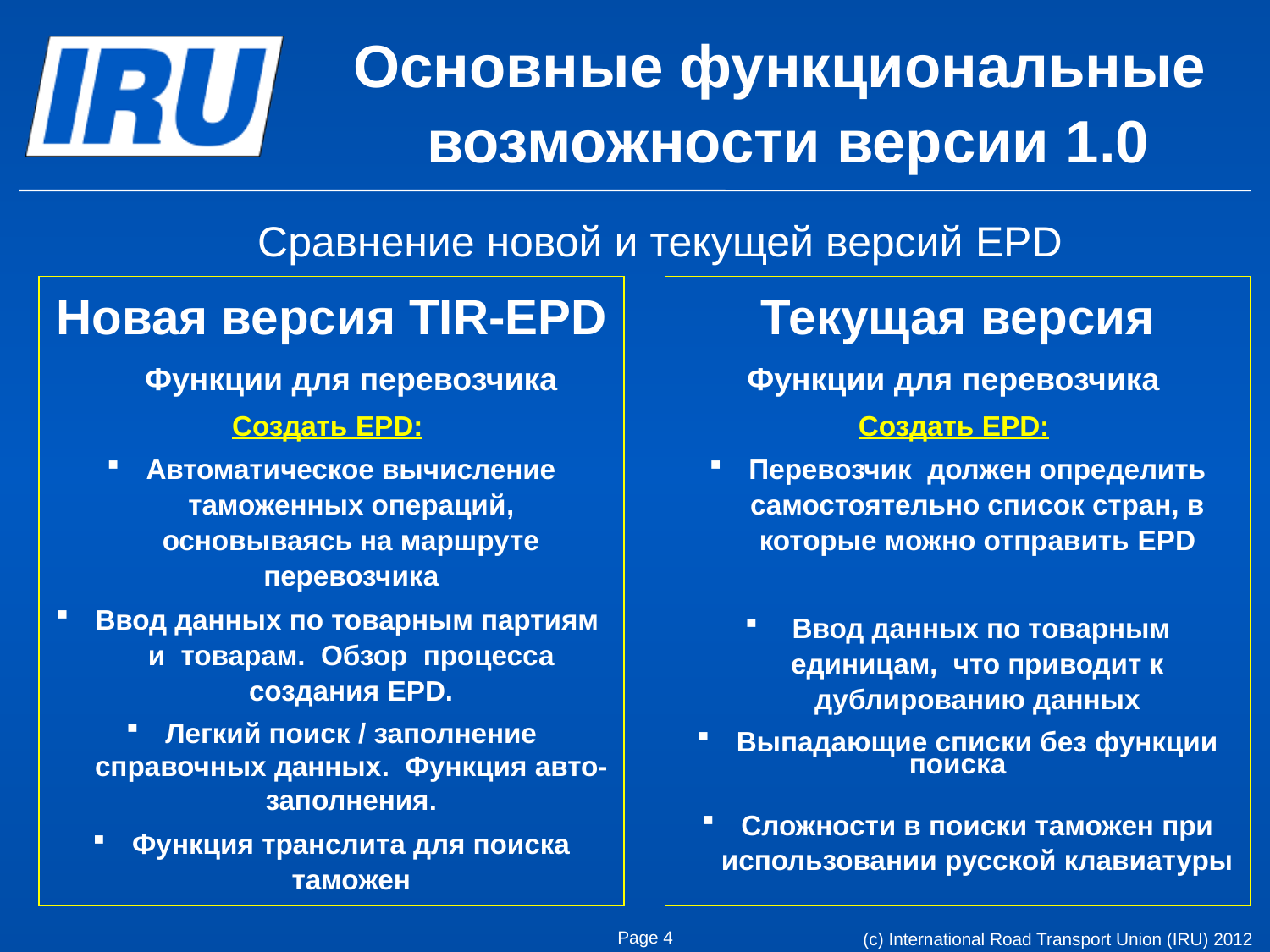

Основные функциональные  возможности версии 1.0
Сравнение новой и текущей версий EPD
Новая версия TIR-EPD
	Функции для перевозчика
Создать EPD:
Автоматическое вычисление таможенных операций, основываясь на маршруте перевозчика
Ввод данных по товарным партиям  и  товарам.  Обзор  процесса создания EPD.
Легкий поиск / заполнение справочных данных.  Функция авто-заполнения.
Функция транслита для поиска таможен

Текущая версия
Функции для перевозчика
Создать EPD:
Перевозчик  должен определить самостоятельно список стран, в которые можно отправить EPD

 Ввод данных по товарным единицам,  что приводит к дублированию данных
Выпадающие списки без функции
поиска

Сложности в поиски таможен при использовании русской клавиатуры
Page 4
(c) International Road Transport Union (IRU) 2012